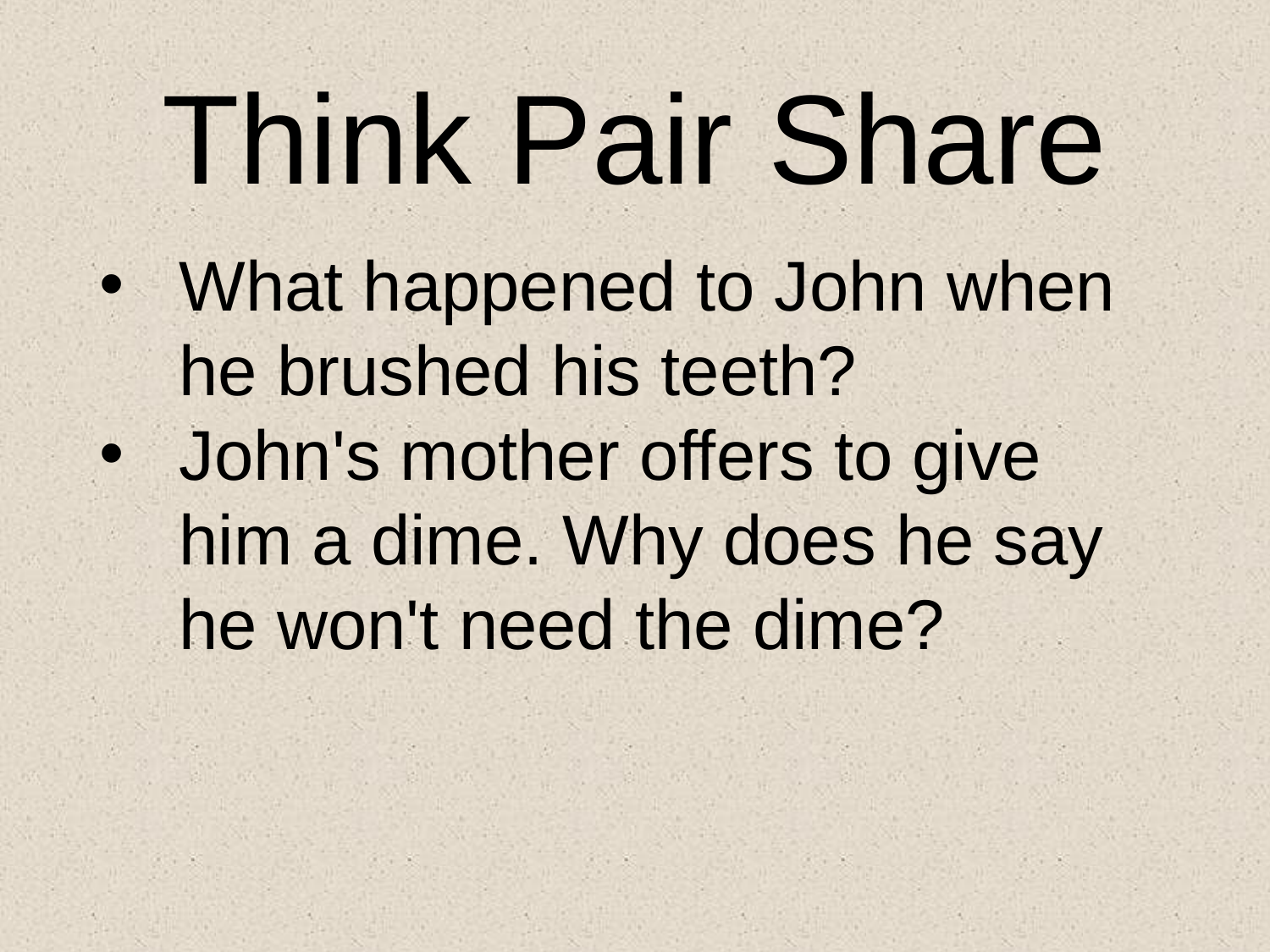

# Think Pair Share
What happened to John when he brushed his teeth?
John's mother offers to give him a dime. Why does he say he won't need the dime?